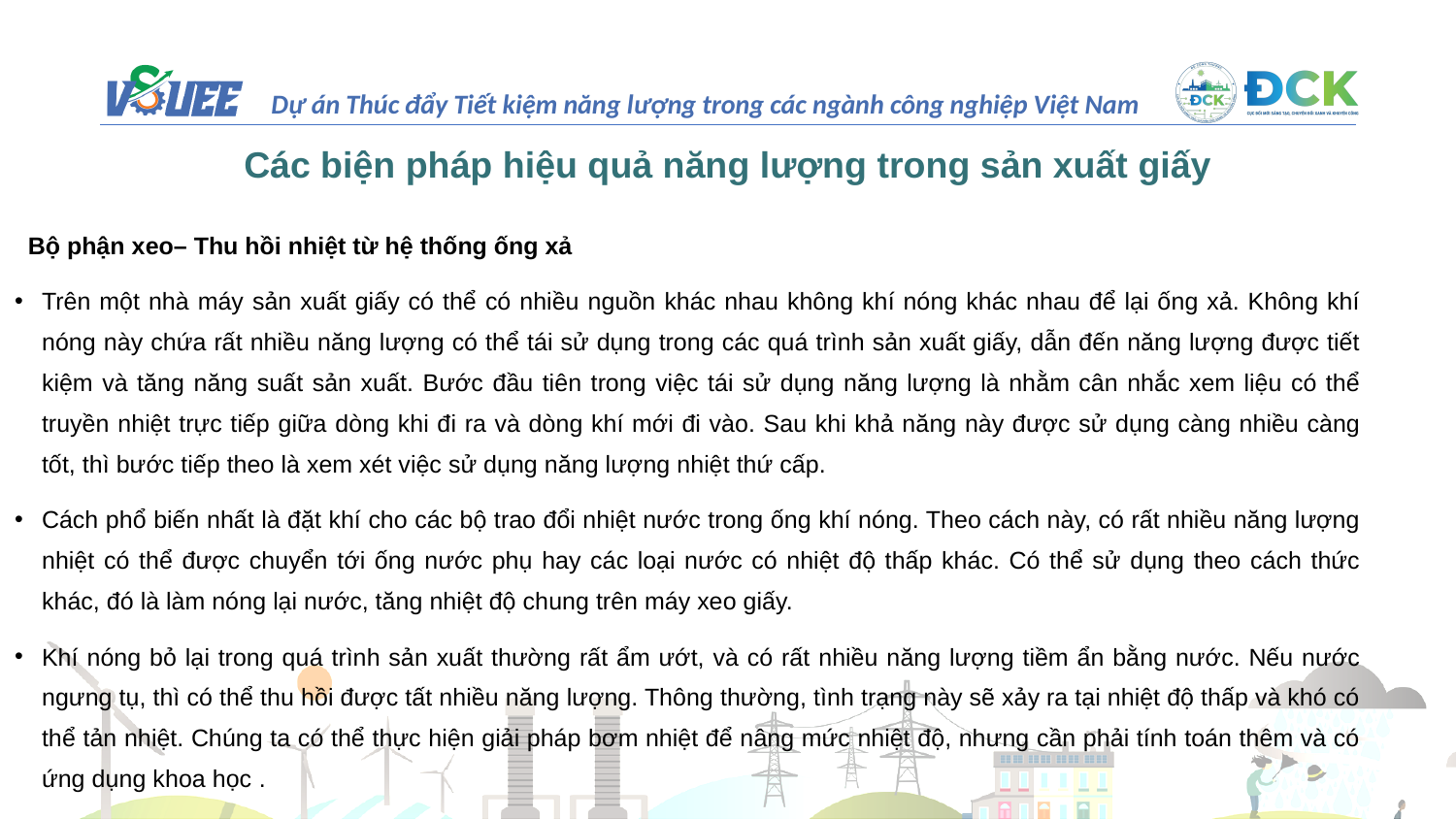

# Các biện pháp hiệu quả năng lượng trong sản xuất giấy
Bộ phận xeo– Thu hồi nhiệt từ hệ thống ống xả
Trên một nhà máy sản xuất giấy có thể có nhiều nguồn khác nhau không khí nóng khác nhau để lại ống xả. Không khí nóng này chứa rất nhiều năng lượng có thể tái sử dụng trong các quá trình sản xuất giấy, dẫn đến năng lượng được tiết kiệm và tăng năng suất sản xuất. Bước đầu tiên trong việc tái sử dụng năng lượng là nhằm cân nhắc xem liệu có thể truyền nhiệt trực tiếp giữa dòng khi đi ra và dòng khí mới đi vào. Sau khi khả năng này được sử dụng càng nhiều càng tốt, thì bước tiếp theo là xem xét việc sử dụng năng lượng nhiệt thứ cấp.
Cách phổ biến nhất là đặt khí cho các bộ trao đổi nhiệt nước trong ống khí nóng. Theo cách này, có rất nhiều năng lượng nhiệt có thể được chuyển tới ống nước phụ hay các loại nước có nhiệt độ thấp khác. Có thể sử dụng theo cách thức khác, đó là làm nóng lại nước, tăng nhiệt độ chung trên máy xeo giấy.
Khí nóng bỏ lại trong quá trình sản xuất thường rất ẩm ướt, và có rất nhiều năng lượng tiềm ẩn bằng nước. Nếu nước ngưng tụ, thì có thể thu hồi được tất nhiều năng lượng. Thông thường, tình trạng này sẽ xảy ra tại nhiệt độ thấp và khó có thể tản nhiệt. Chúng ta có thể thực hiện giải pháp bơm nhiệt để nâng mức nhiệt độ, nhưng cần phải tính toán thêm và có ứng dụng khoa học .